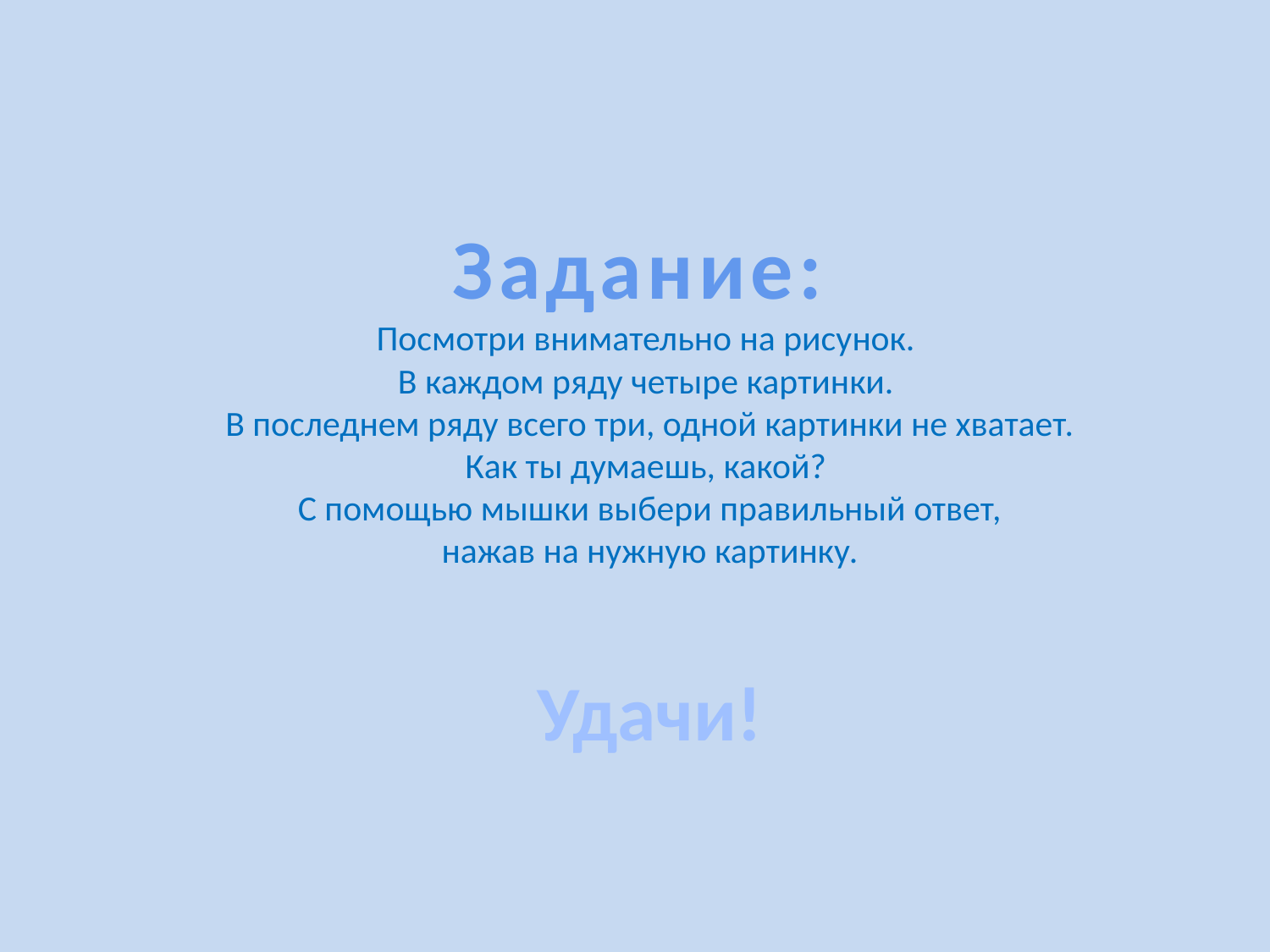

Задание:
Посмотри внимательно на рисунок.
В каждом ряду четыре картинки.
В последнем ряду всего три, одной картинки не хватает.
Как ты думаешь, какой?
С помощью мышки выбери правильный ответ,
 нажав на нужную картинку.

Удачи!